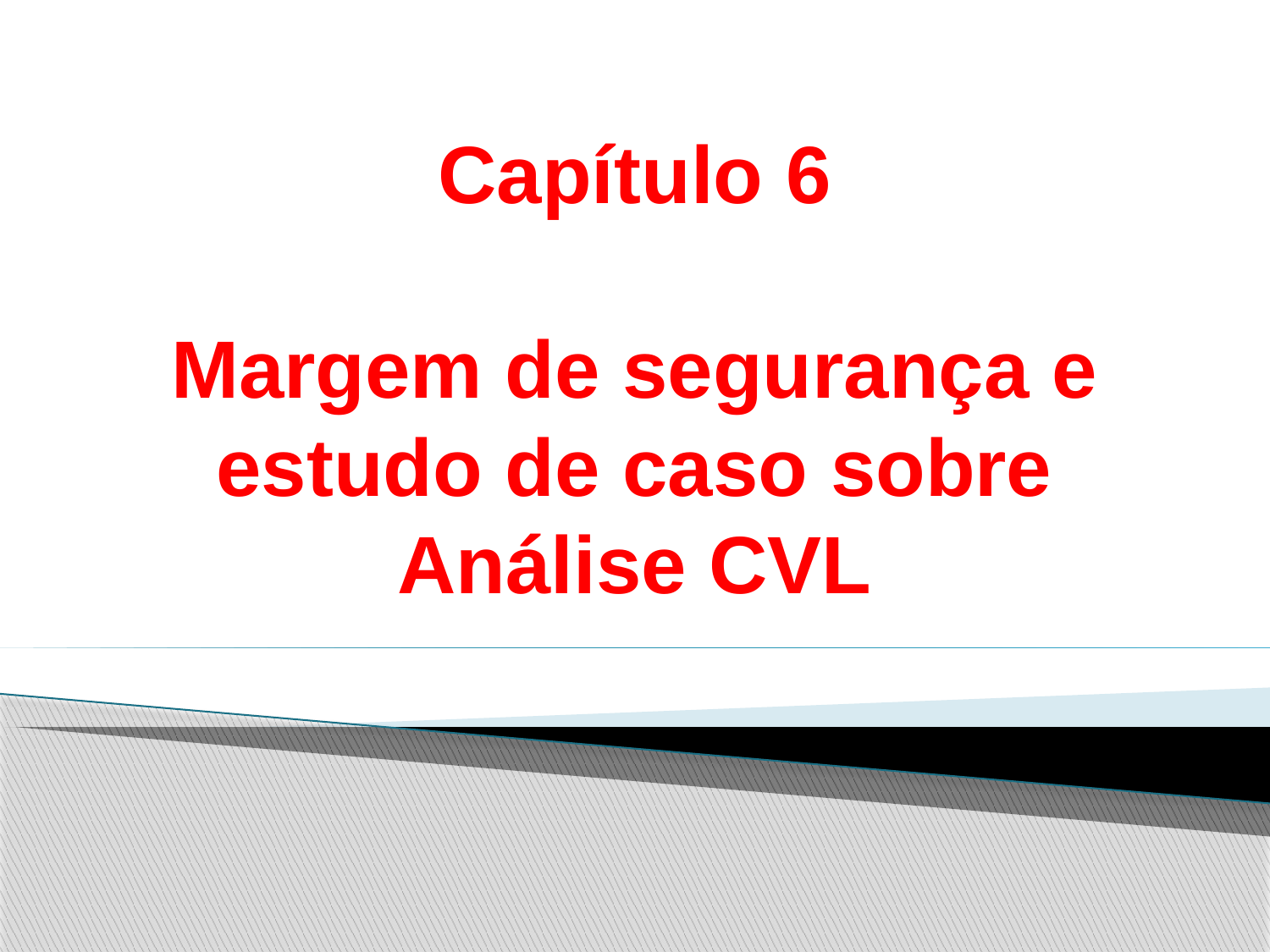

# Capítulo 6 Margem de segurança e estudo de caso sobre Análise CVL